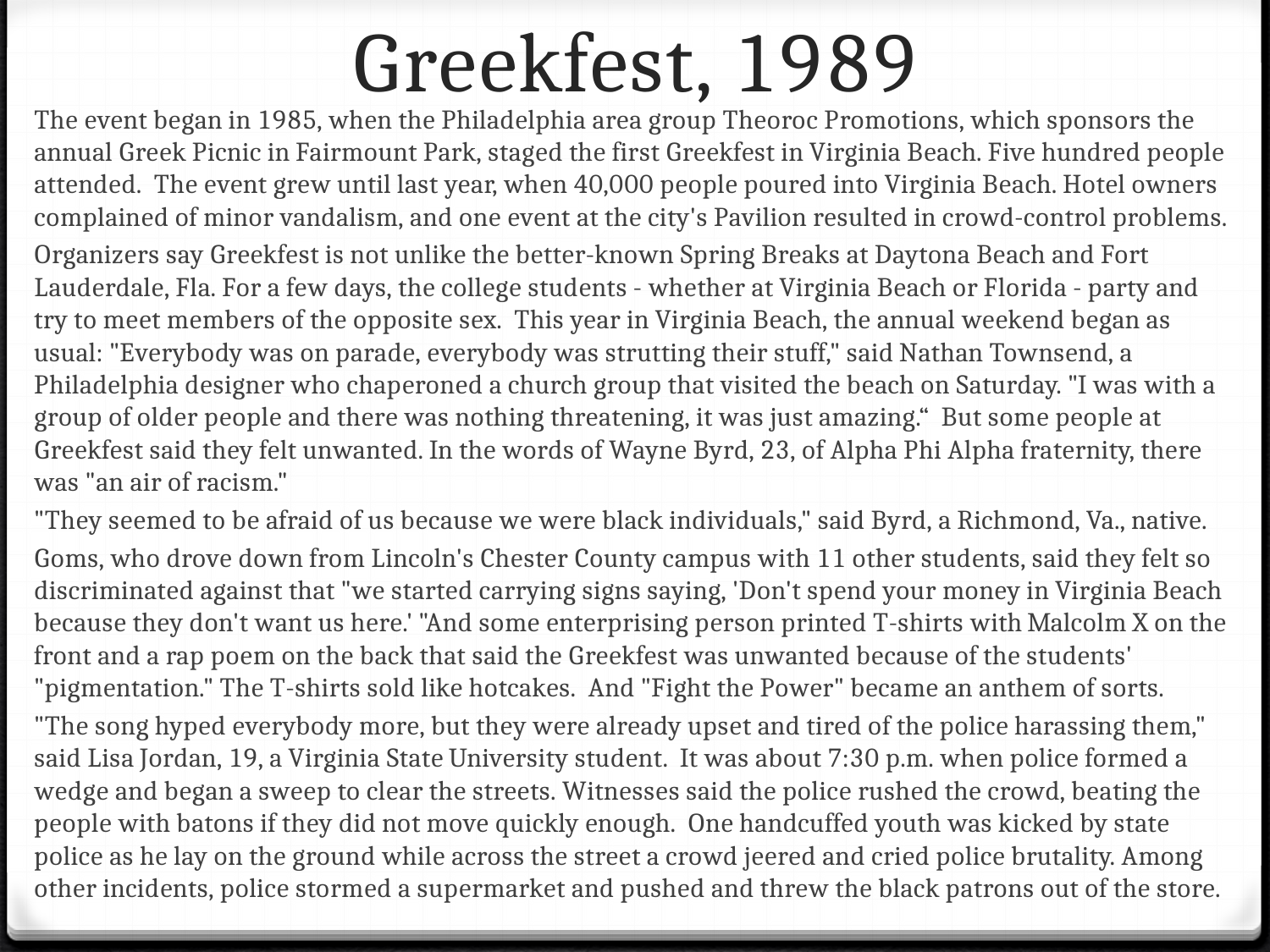

# Greekfest, 1989
The event began in 1985, when the Philadelphia area group Theoroc Promotions, which sponsors the annual Greek Picnic in Fairmount Park, staged the first Greekfest in Virginia Beach. Five hundred people attended.  The event grew until last year, when 40,000 people poured into Virginia Beach. Hotel owners complained of minor vandalism, and one event at the city's Pavilion resulted in crowd-control problems.
Organizers say Greekfest is not unlike the better-known Spring Breaks at Daytona Beach and Fort Lauderdale, Fla. For a few days, the college students - whether at Virginia Beach or Florida - party and try to meet members of the opposite sex.  This year in Virginia Beach, the annual weekend began as usual: "Everybody was on parade, everybody was strutting their stuff," said Nathan Townsend, a Philadelphia designer who chaperoned a church group that visited the beach on Saturday. "I was with a group of older people and there was nothing threatening, it was just amazing.“  But some people at Greekfest said they felt unwanted. In the words of Wayne Byrd, 23, of Alpha Phi Alpha fraternity, there was "an air of racism."
"They seemed to be afraid of us because we were black individuals," said Byrd, a Richmond, Va., native.
Goms, who drove down from Lincoln's Chester County campus with 11 other students, said they felt so discriminated against that "we started carrying signs saying, 'Don't spend your money in Virginia Beach because they don't want us here.' "And some enterprising person printed T-shirts with Malcolm X on the front and a rap poem on the back that said the Greekfest was unwanted because of the students' "pigmentation." The T-shirts sold like hotcakes.  And "Fight the Power" became an anthem of sorts.
"The song hyped everybody more, but they were already upset and tired of the police harassing them," said Lisa Jordan, 19, a Virginia State University student.  It was about 7:30 p.m. when police formed a wedge and began a sweep to clear the streets. Witnesses said the police rushed the crowd, beating the people with batons if they did not move quickly enough.  One handcuffed youth was kicked by state police as he lay on the ground while across the street a crowd jeered and cried police brutality. Among other incidents, police stormed a supermarket and pushed and threw the black patrons out of the store.